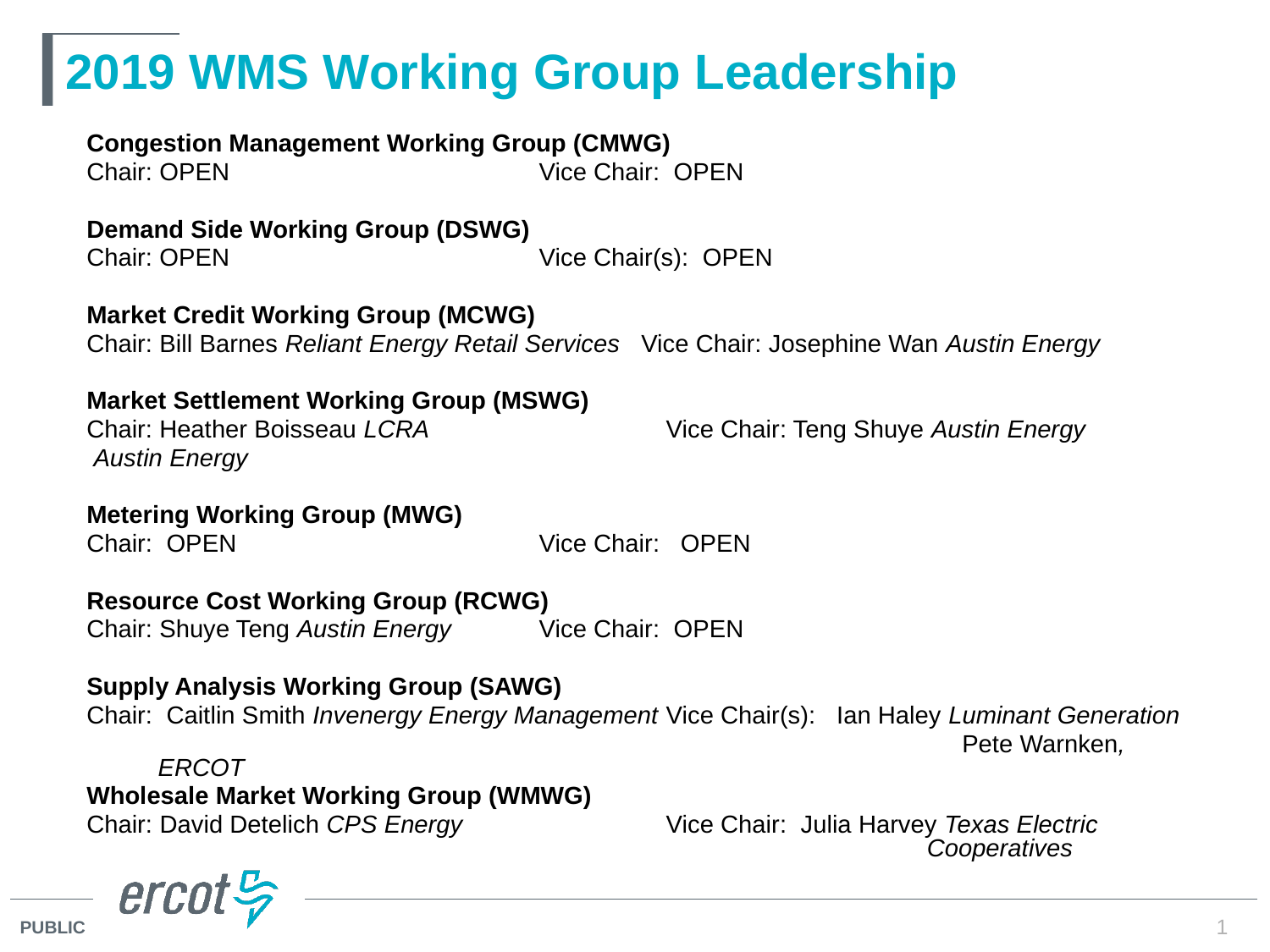

# 2019 WMS Working Group Leadership
Congestion Management Working Group (CMWG)
Chair: OPEN			Vice Chair:  OPEN

Demand Side Working Group (DSWG)
Chair: OPEN			Vice Chair(s):  OPEN

Market Credit Working Group (MCWG)
Chair: Bill Barnes Reliant Energy Retail Services   Vice Chair: Josephine Wan Austin Energy

Market Settlement Working Group (MSWG)
Chair: Heather Boisseau LCRA		Vice Chair: Teng Shuye Austin Energy
 Austin Energy

Metering Working Group (MWG)
Chair:  OPEN			Vice Chair:   OPEN

Resource Cost Working Group (RCWG)
Chair: Shuye Teng Austin Energy 	Vice Chair:  OPEN

Supply Analysis Working Group (SAWG)
Chair:  Caitlin Smith Invenergy Energy Management 	Vice Chair(s):   Ian Haley Luminant Generation
							      Pete Warnken, ERCOT
Wholesale Market Working Group (WMWG)
Chair: David Detelich CPS Energy         		Vice Chair:  Julia Harvey Texas Electric 							 Cooperatives

1